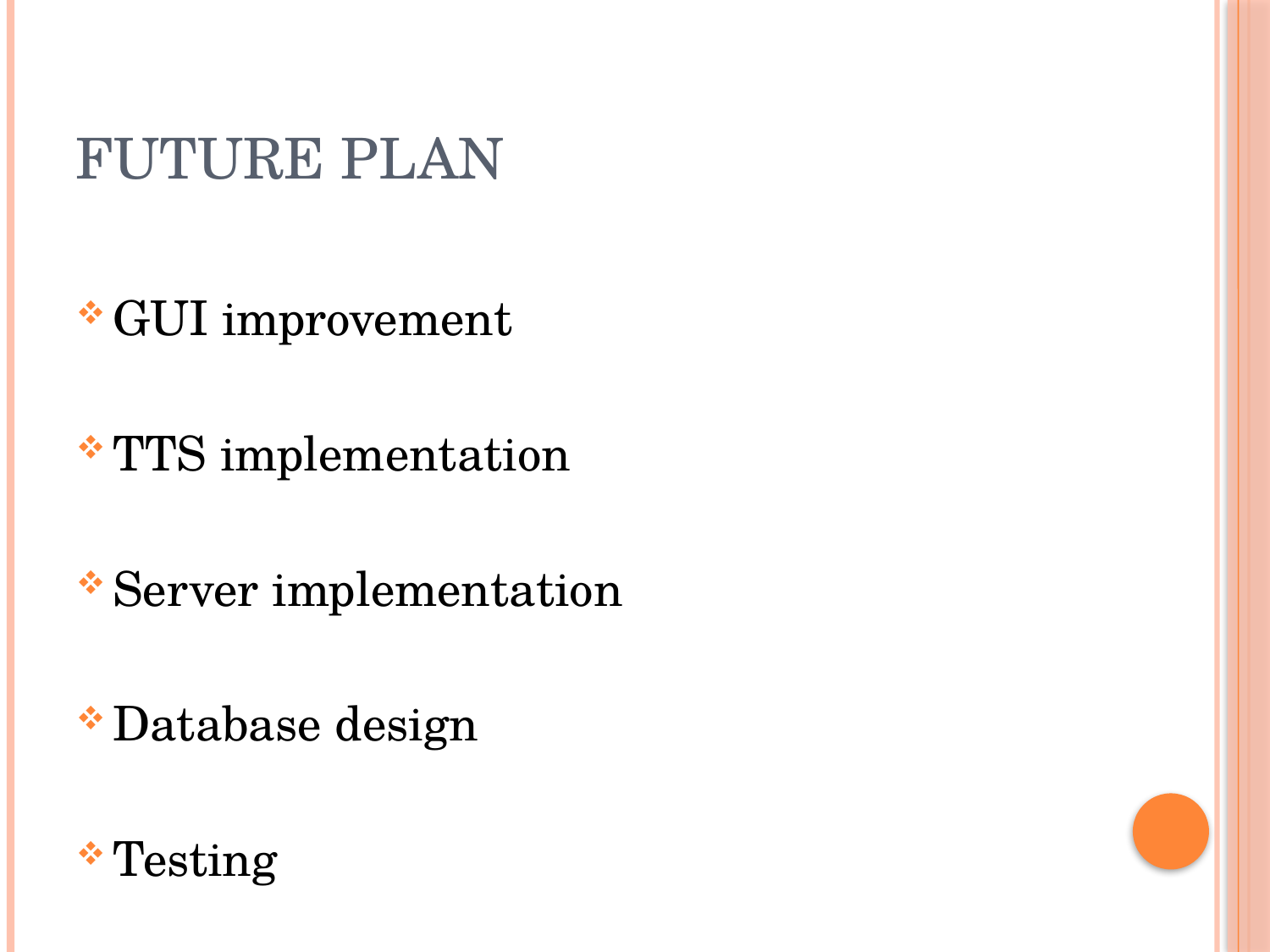

# Future Plan

GUI improvement

TTS implementation

Server implementation

Database design

Testing